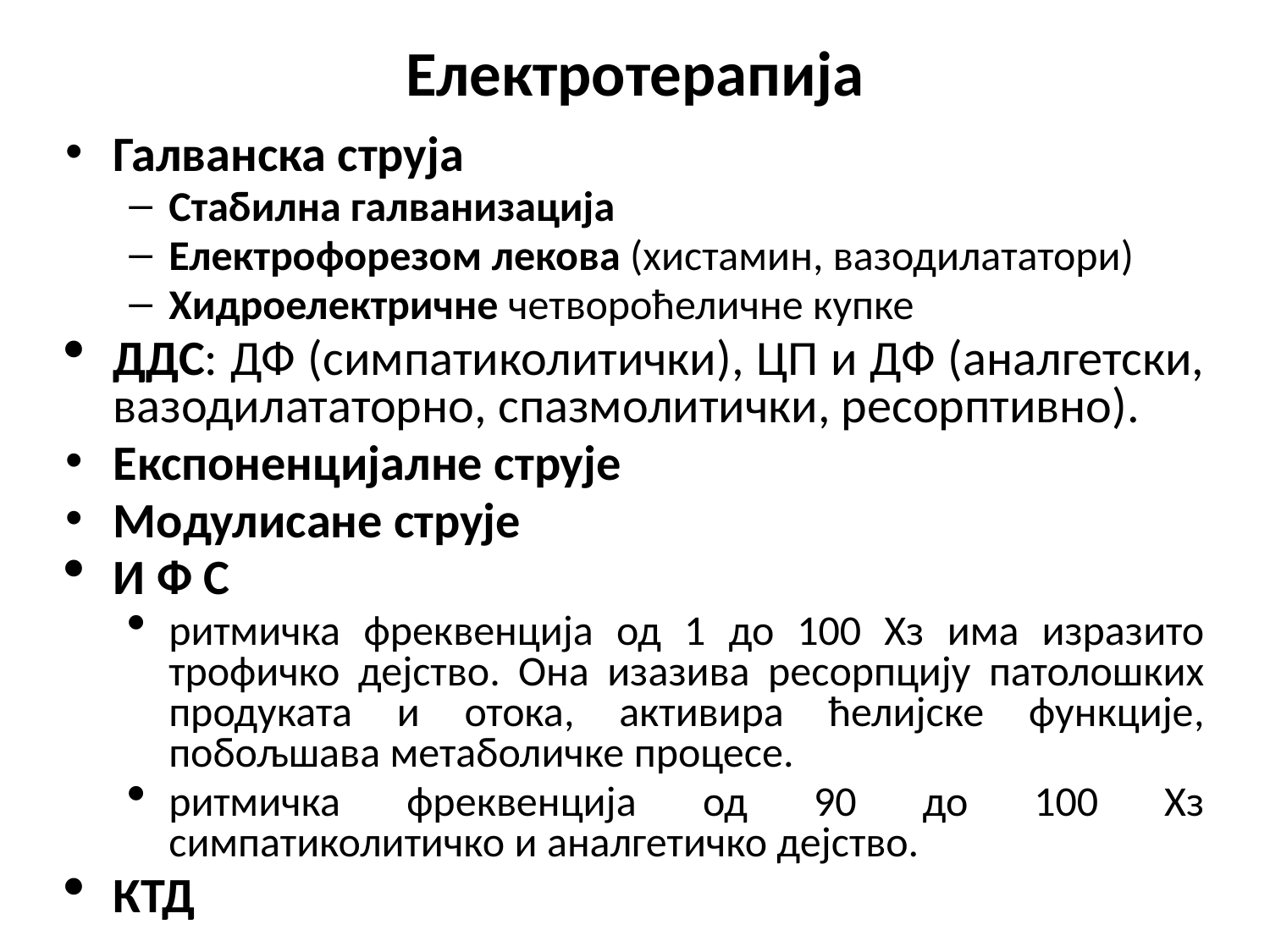

# Електротерапија
Галванска струја
Стабилна галванизација
Електрофорезом лекова (хистамин, вазодилататори)
Хидроелектричне четвороћеличне купке
ДДС: ДФ (симпатиколитички), ЦП и ДФ (аналгетски, вазодилататорно, спазмолитички, ресорптивно).
Експоненцијалне струје
Модулисане струје
И Ф С
ритмичка фреквенција од 1 до 100 Хз има изразито трофичко дејство. Она изазива ресорпцију патолошких продуката и отока, активира ћелијске функције, побољшава метаболичке процесе.
ритмичка фреквенција од 90 до 100 Хз симпатиколитичко и аналгетичко дејство.
КТД